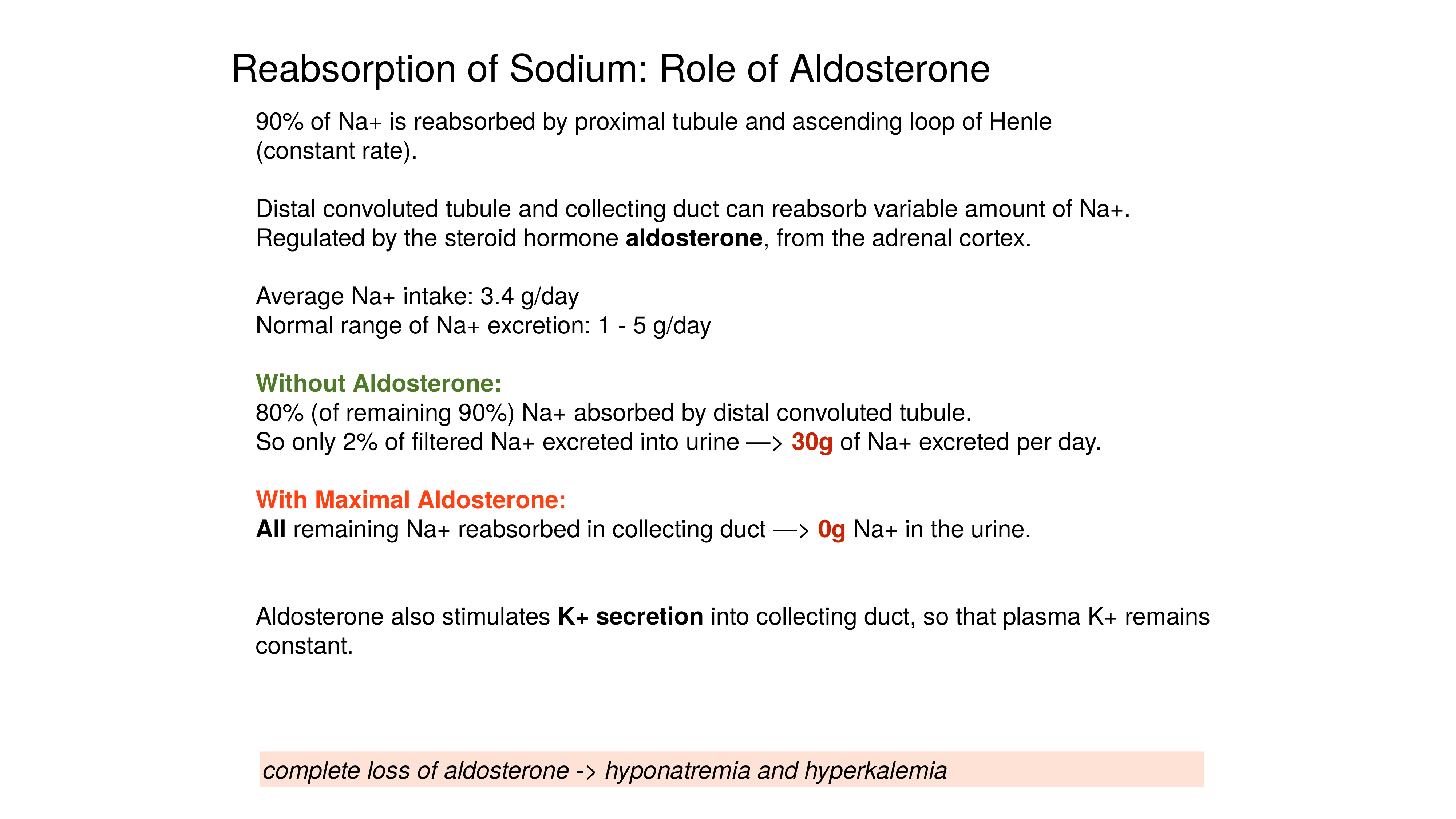

Reabsorption of Sodium: Role of Aldosterone
90% of Na+ is reabsorbed by proximal tubule and ascending loop of Henle
(constant rate).

Distal convoluted tubule and collecting duct can reabsorb variable amount of Na+.
Regulated by the steroid hormone aldosterone, from the adrenal cortex.

Average Na+ intake: 3.4 g/day
Normal range of Na+ excretion: 1 - 5 g/day

Without Aldosterone:
80% (of remaining 90%) Na+ absorbed by distal convoluted tubule.
So only 2% of filtered Na+ excreted into urine —> 30g of Na+ excreted per day.

With Maximal Aldosterone:
All remaining Na+ reabsorbed in collecting duct —> 0g Na+ in the urine.

Aldosterone also stimulates K+ secretion into collecting duct, so that plasma K+ remains constant.
complete loss of aldosterone -> hyponatremia and hyperkalemia